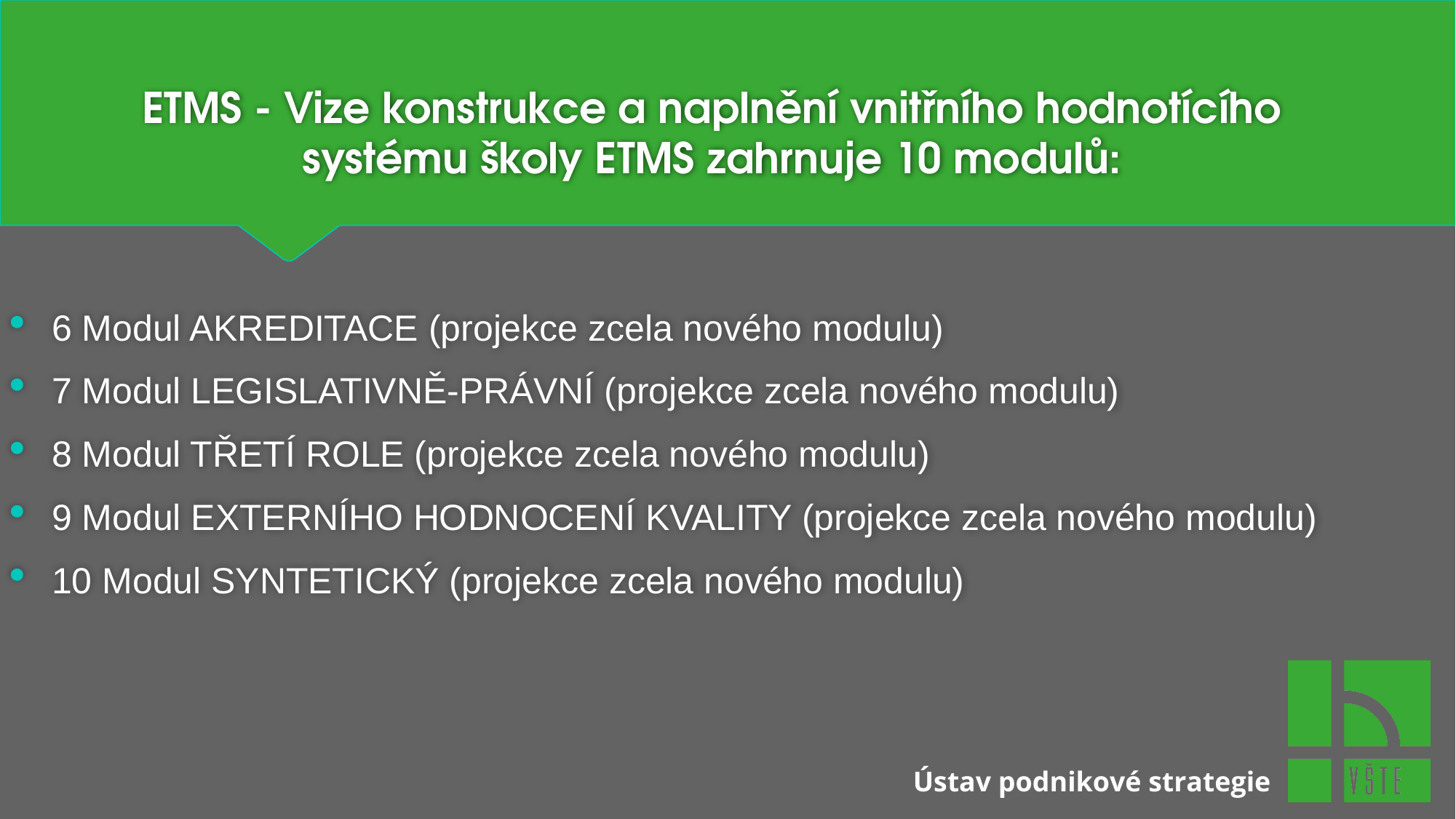

# ETMS - Vize konstrukce a naplnění vnitřního hodnotícího systému školy ETMS zahrnuje 10 modulů:
6 Modul AKREDITACE (projekce zcela nového modulu)
7 Modul LEGISLATIVNĚ-PRÁVNÍ (projekce zcela nového modulu)
8 Modul TŘETÍ ROLE (projekce zcela nového modulu)
9 Modul EXTERNÍHO HODNOCENÍ KVALITY (projekce zcela nového modulu)
10 Modul SYNTETICKÝ (projekce zcela nového modulu)